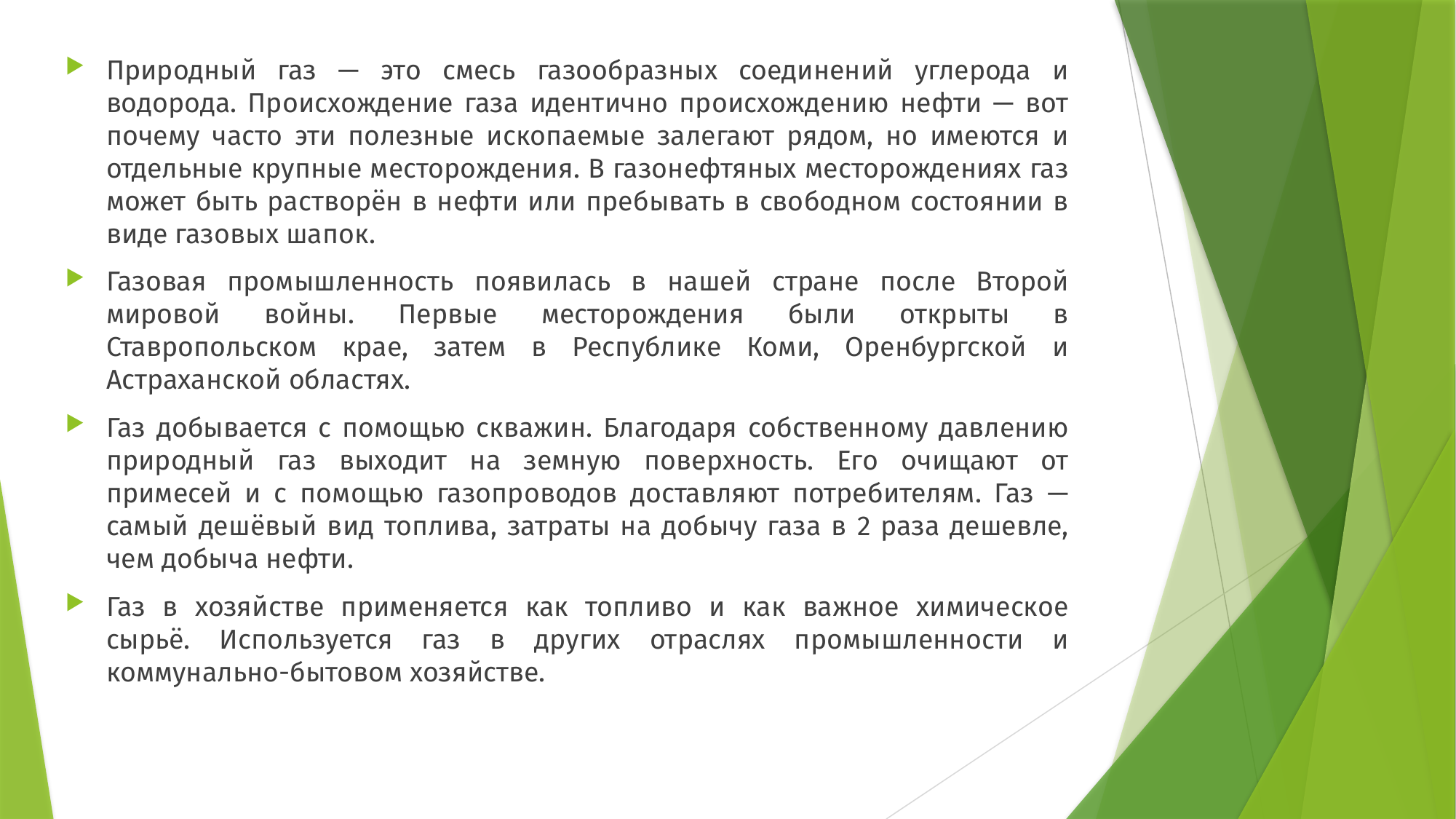

Природный газ — это смесь газообразных соединений углерода и водорода. Происхождение газа идентично происхождению нефти — вот почему часто эти полезные ископаемые залегают рядом, но имеются и отдельные крупные месторождения. В газонефтяных месторождениях газ может быть растворён в нефти или пребывать в свободном состоянии в виде газовых шапок.
Газовая промышленность появилась в нашей стране после Второй мировой войны. Первые месторождения были открыты в Ставропольском крае, затем в Республике Коми, Оренбургской и Астраханской областях.
Газ добывается с помощью скважин. Благодаря собственному давлению природный газ выходит на земную поверхность. Его очищают от примесей и с помощью газопроводов доставляют потребителям. Газ — самый дешёвый вид топлива, затраты на добычу газа в 2 раза дешевле, чем добыча нефти.
Газ в хозяйстве применяется как топливо и как важное химическое сырьё. Используется газ в других отраслях промышленности и коммунально-бытовом хозяйстве.